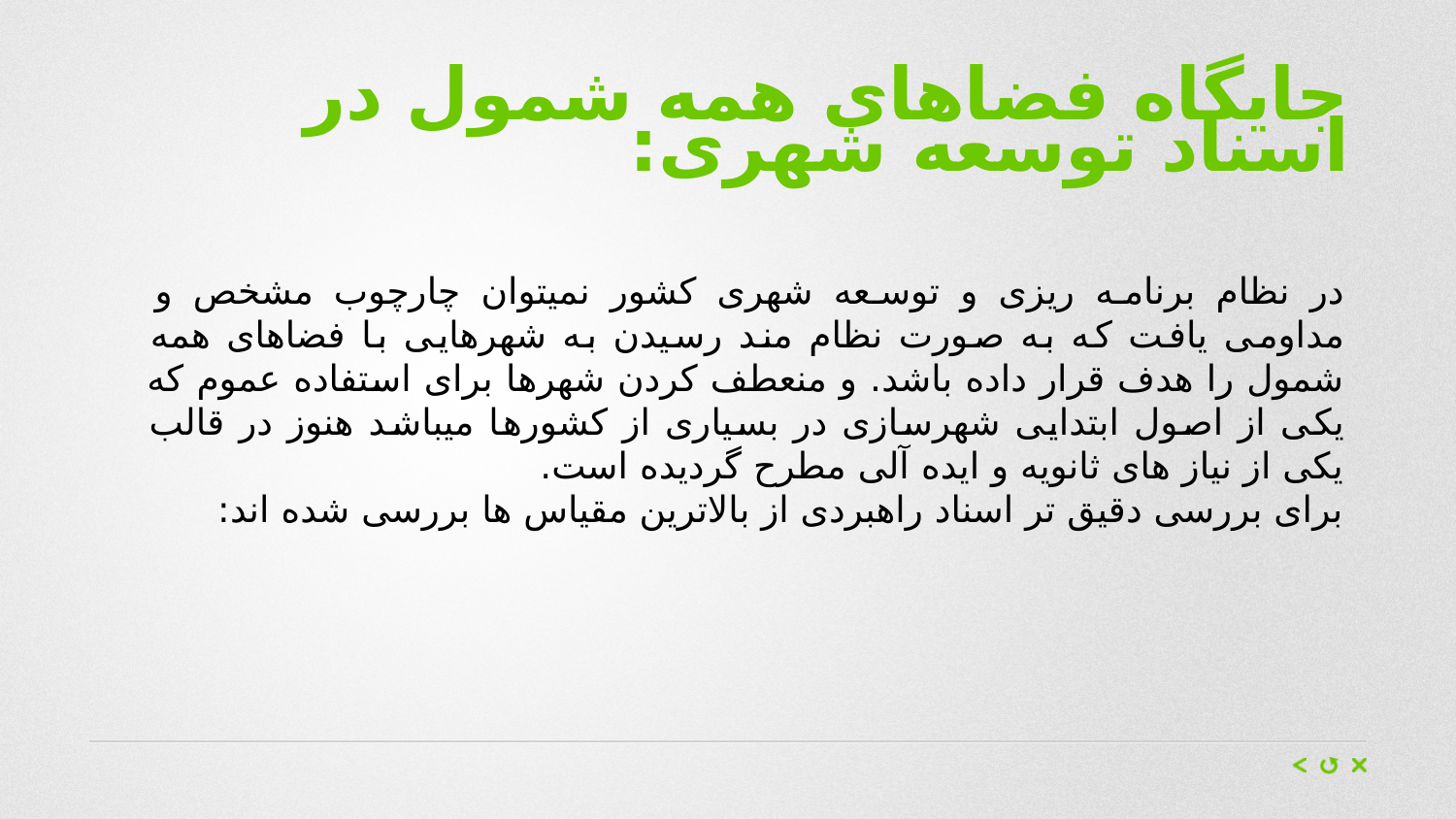

جایگاه فضاهای همه شمول در اسناد توسعه شهری:

در نظام برنامه ریزی و توسعه شهری کشور نمیتوان چارچوب مشخص و مداومی یافت که به صورت نظام مند رسیدن به شهرهایی با فضاهای همه شمول را هدف قرار داده باشد. و منعطف کردن شهرها برای استفاده عموم که یکی از اصول ابتدایی شهرسازی در بسیاری از کشورها میباشد هنوز در قالب یکی از نیاز های ثانویه و ایده آلی مطرح گردیده است.
برای بررسی دقیق تر اسناد راهبردی از بالاترین مقیاس ها بررسی شده اند: